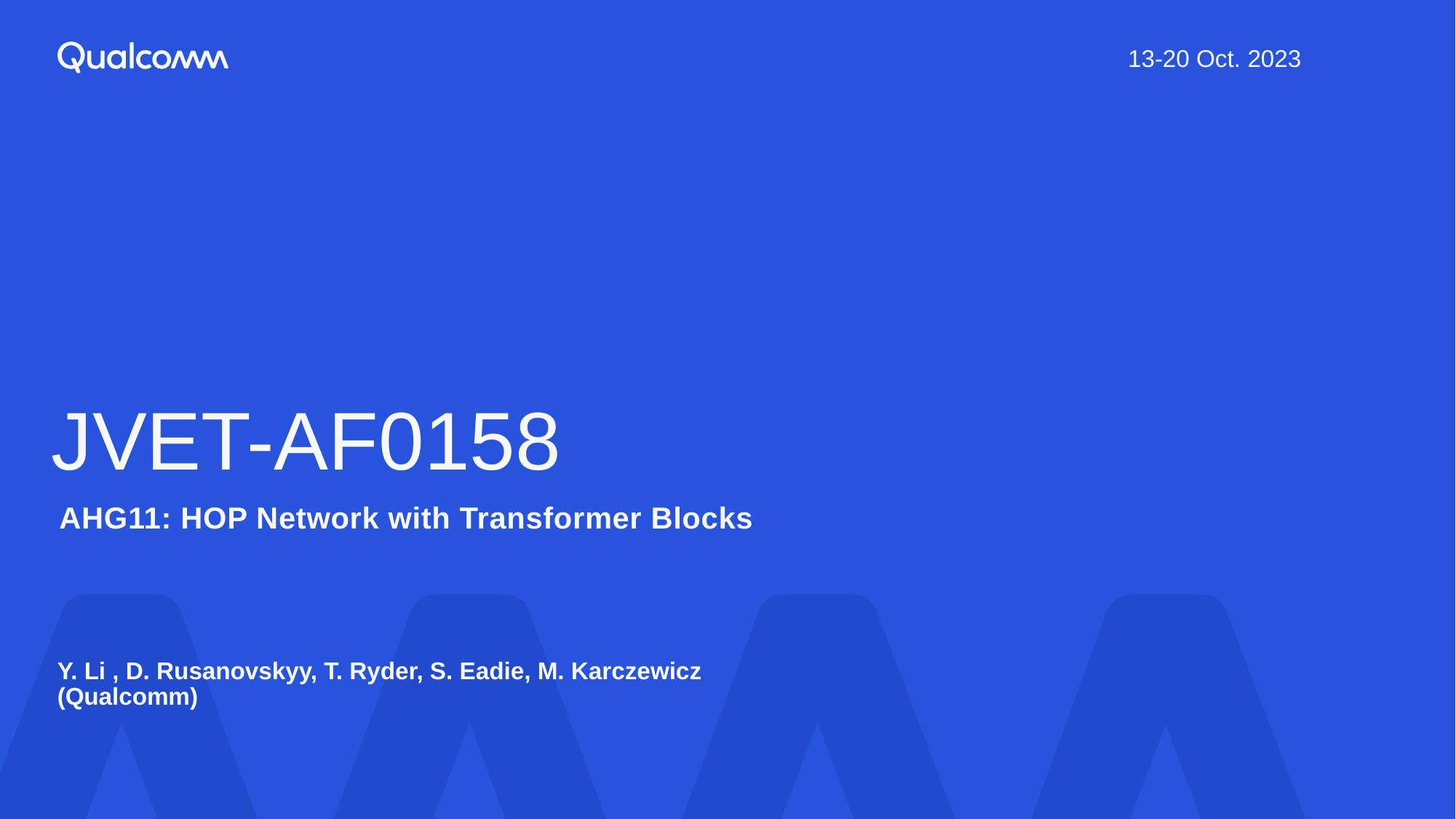

13-20 Oct. 2023
# JVET-AF0158
AHG11: HOP Network with Transformer Blocks
Y. Li , D. Rusanovskyy, T. Ryder, S. Eadie, M. Karczewicz (Qualcomm)